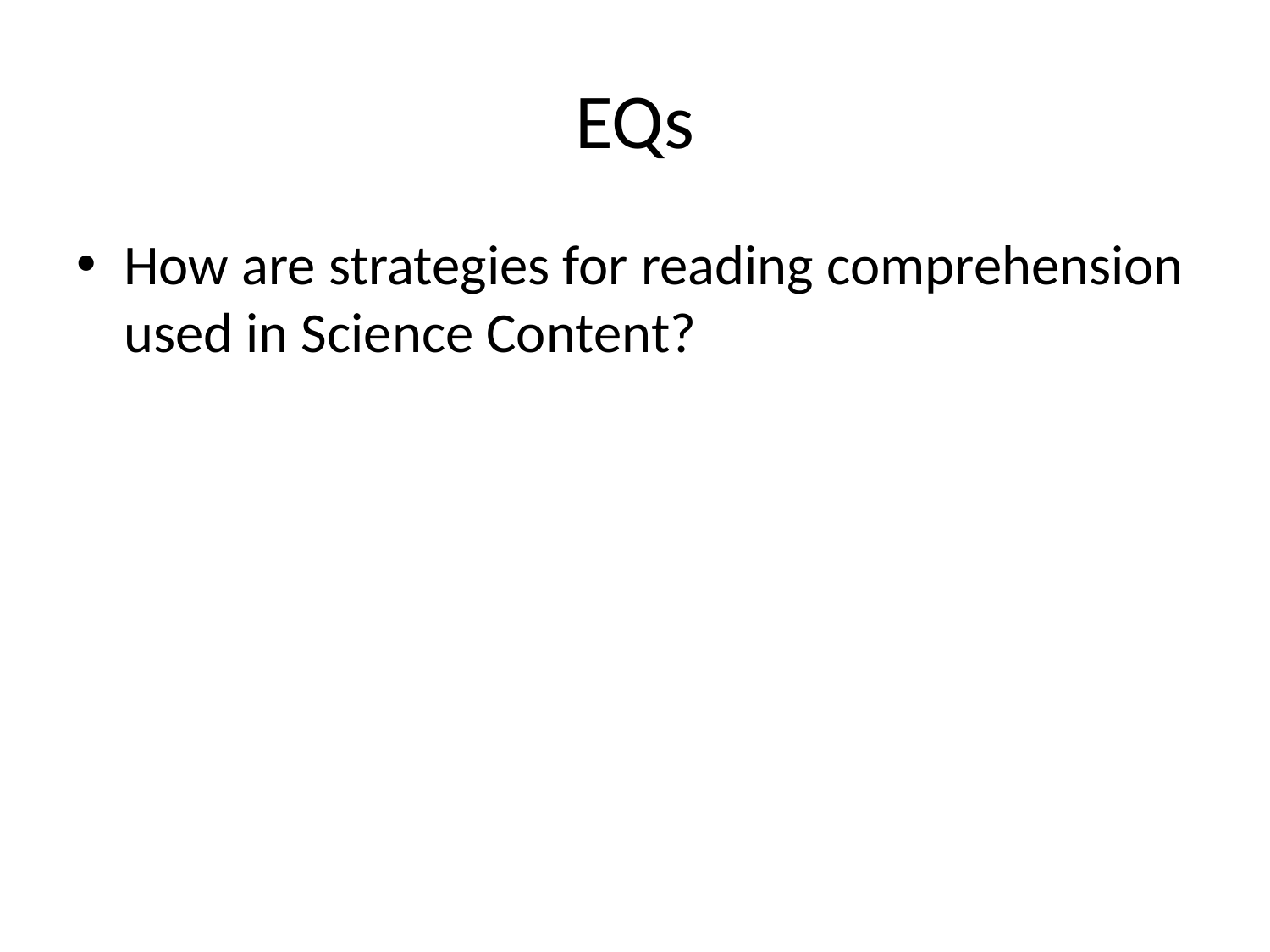

# EQs
How are strategies for reading comprehension used in Science Content?